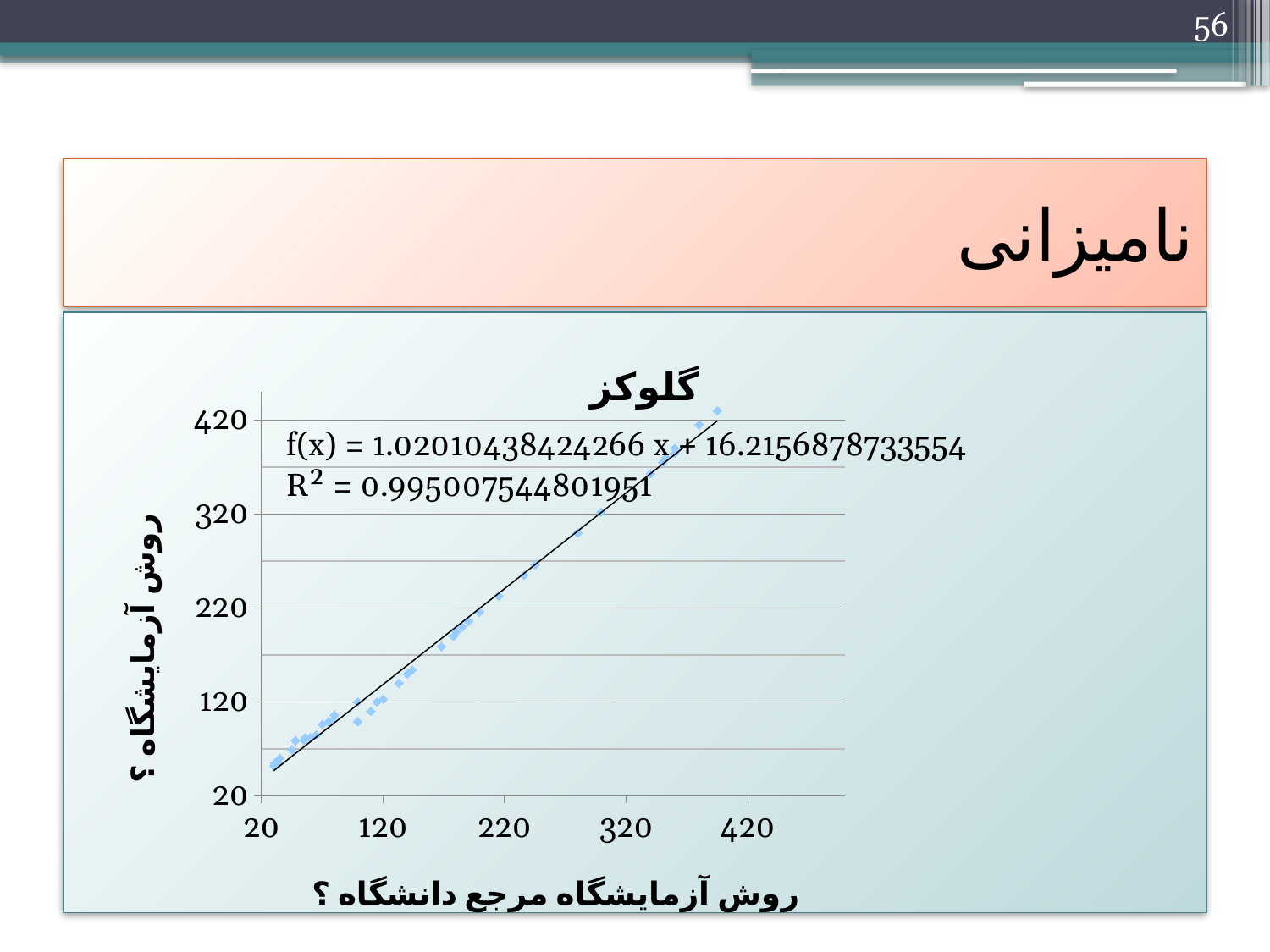

56
# نامیزانی

### Chart: گلوکز

| Category |  |
|---|---|